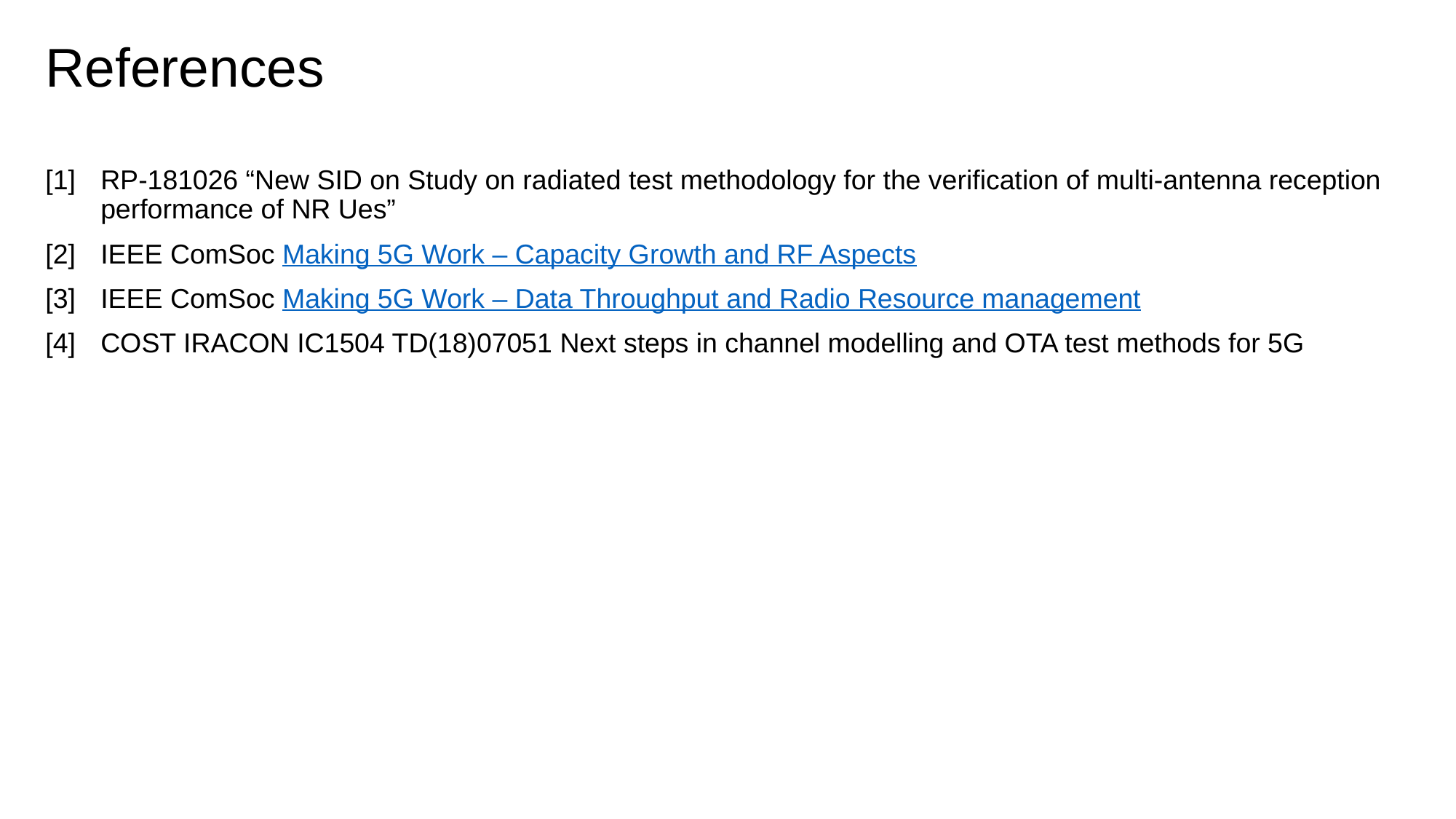

# References
[1]	RP-181026 “New SID on Study on radiated test methodology for the verification of multi-antenna reception performance of NR Ues”
[2]	IEEE ComSoc Making 5G Work – Capacity Growth and RF Aspects
[3]	IEEE ComSoc Making 5G Work – Data Throughput and Radio Resource management
[4]	COST IRACON IC1504 TD(18)07051 Next steps in channel modelling and OTA test methods for 5G